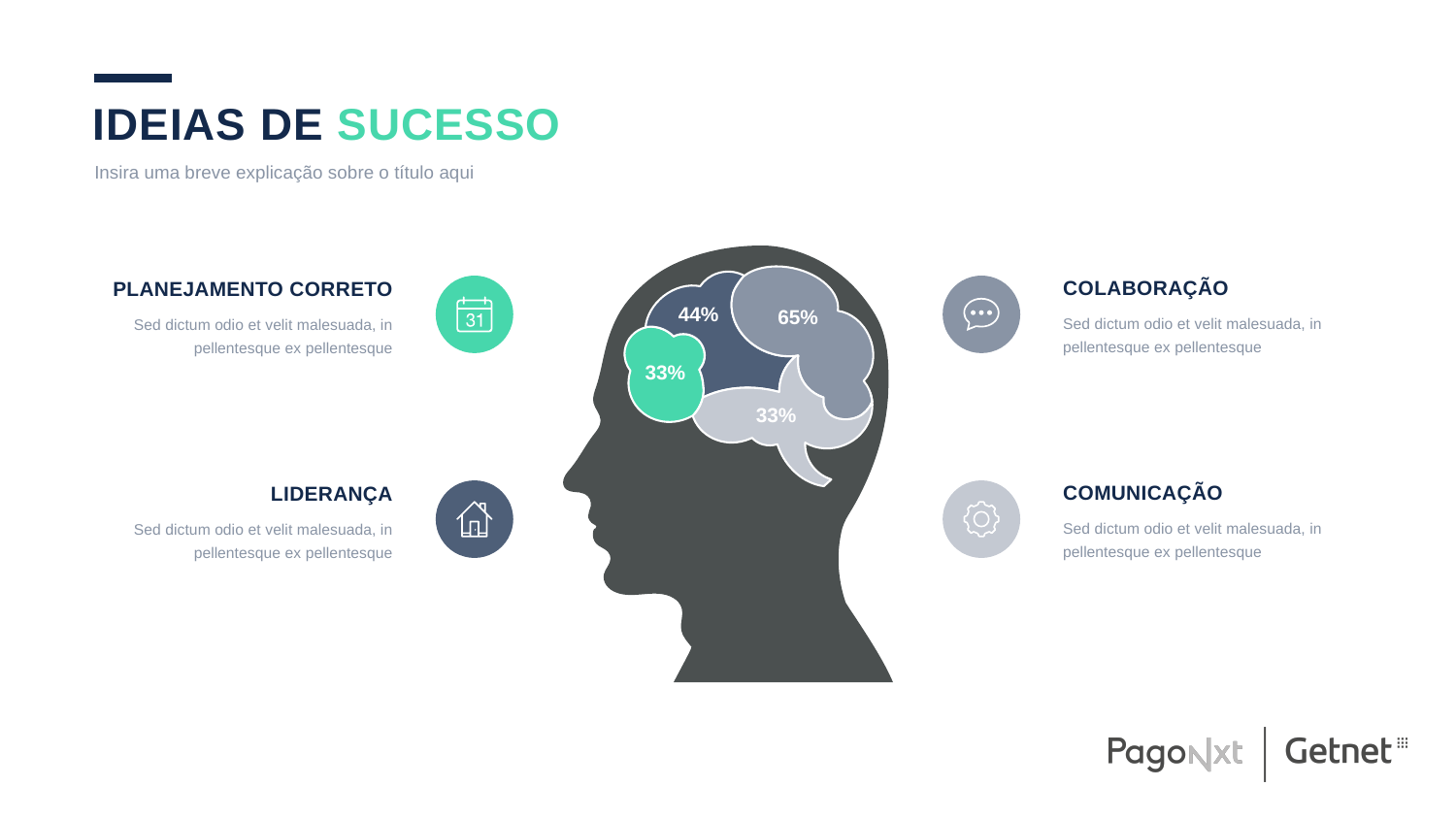

Ideias de sucesso
Insira uma breve explicação sobre o título aqui

44%
65%
33%
33%
colaboração

Planejamento correto
Sed dictum odio et velit malesuada, in pellentesque ex pellentesque
Sed dictum odio et velit malesuada, in pellentesque ex pellentesque
comunicação

liderança
Sed dictum odio et velit malesuada, in pellentesque ex pellentesque
Sed dictum odio et velit malesuada, in pellentesque ex pellentesque